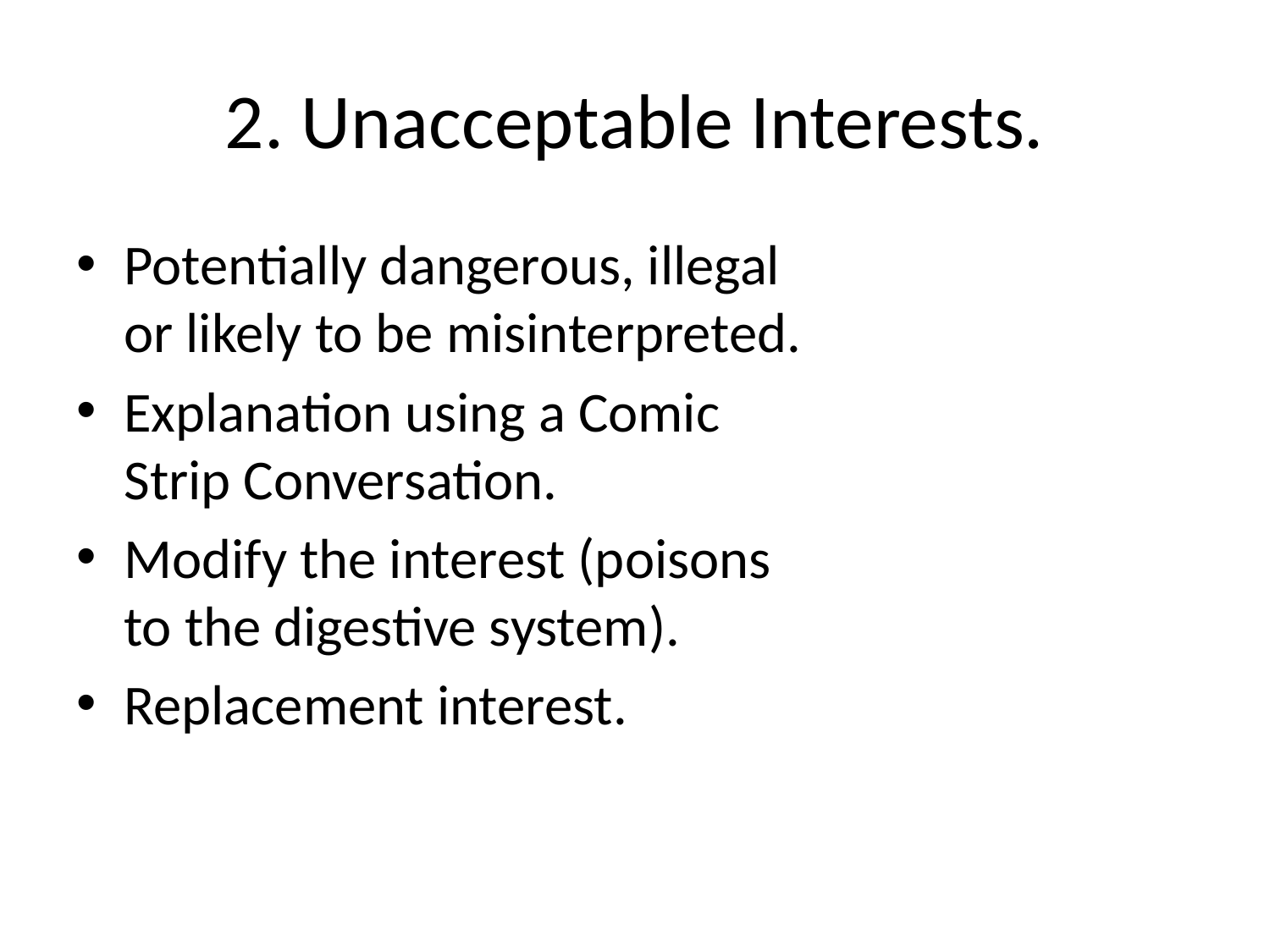

# 2. Unacceptable Interests.
Potentially dangerous, illegal or likely to be misinterpreted.
Explanation using a Comic Strip Conversation.
Modify the interest (poisons to the digestive system).
Replacement interest.